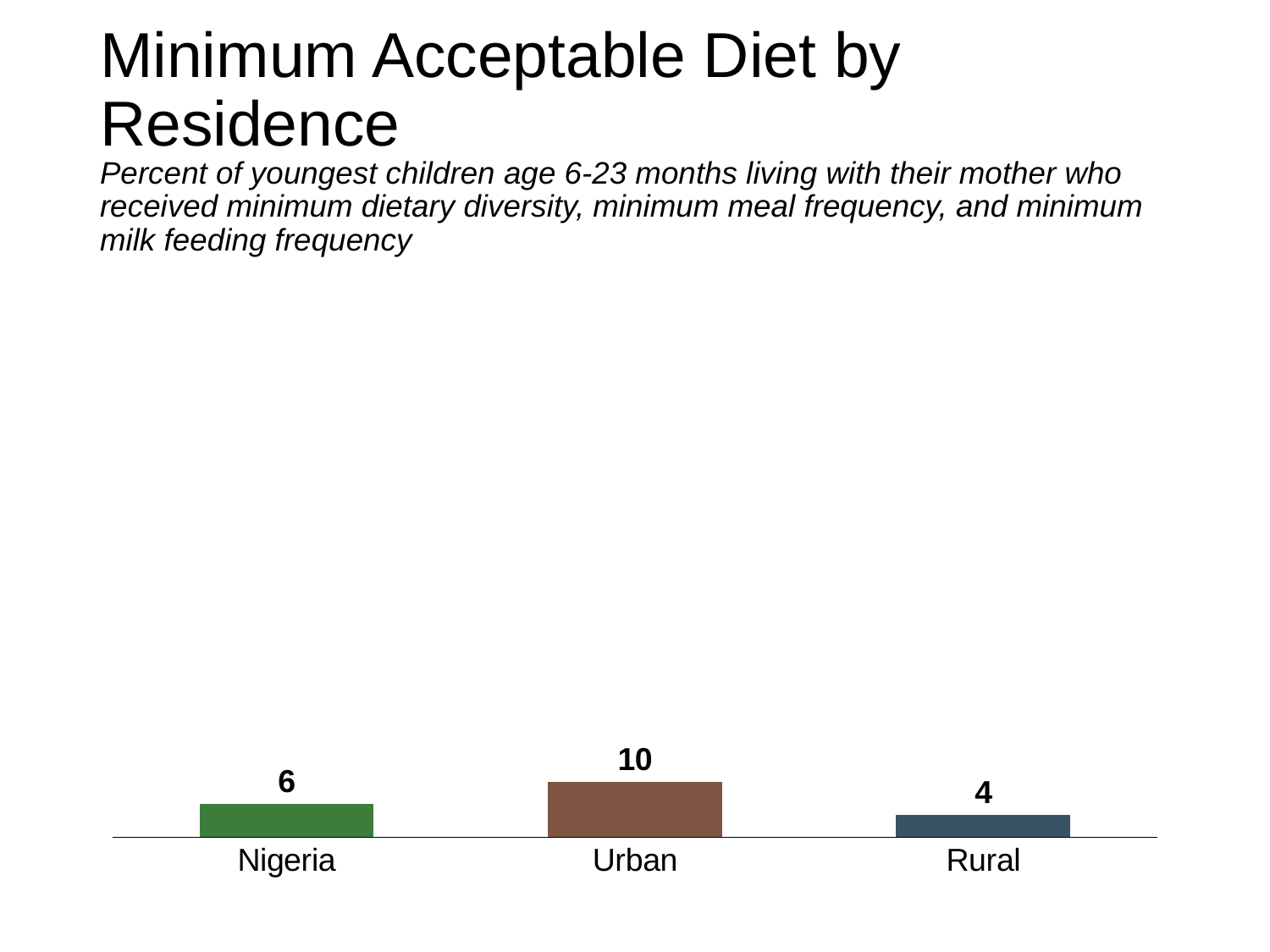

# Minimum Acceptable Diet by Residence
Percent of youngest children age 6-23 months living with their mother who received minimum dietary diversity, minimum meal frequency, and minimum milk feeding frequency

### Chart

| Category | Nigeria |
|---|---|
| Nigeria | 6.0 |
| Urban | 10.0 |
| Rural | 4.0 |